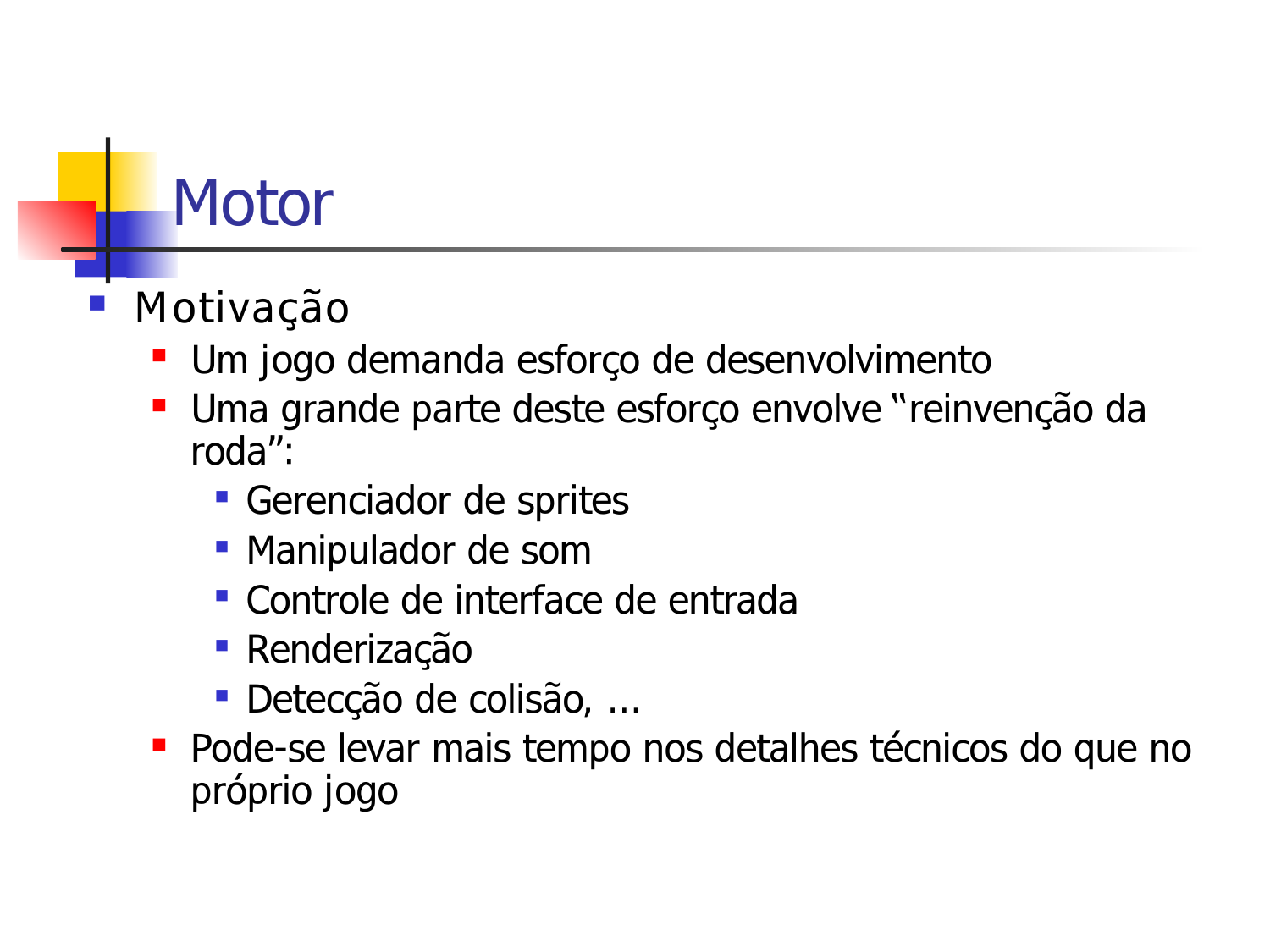

# Motor
Motivação
Um jogo demanda esforço de desenvolvimento
Uma grande parte deste esforço envolve “reinvenção da roda”:
Gerenciador de sprites
Manipulador de som
Controle de interface de entrada
Renderização
Detecção de colisão, ...
Pode-se levar mais tempo nos detalhes técnicos do que no próprio jogo